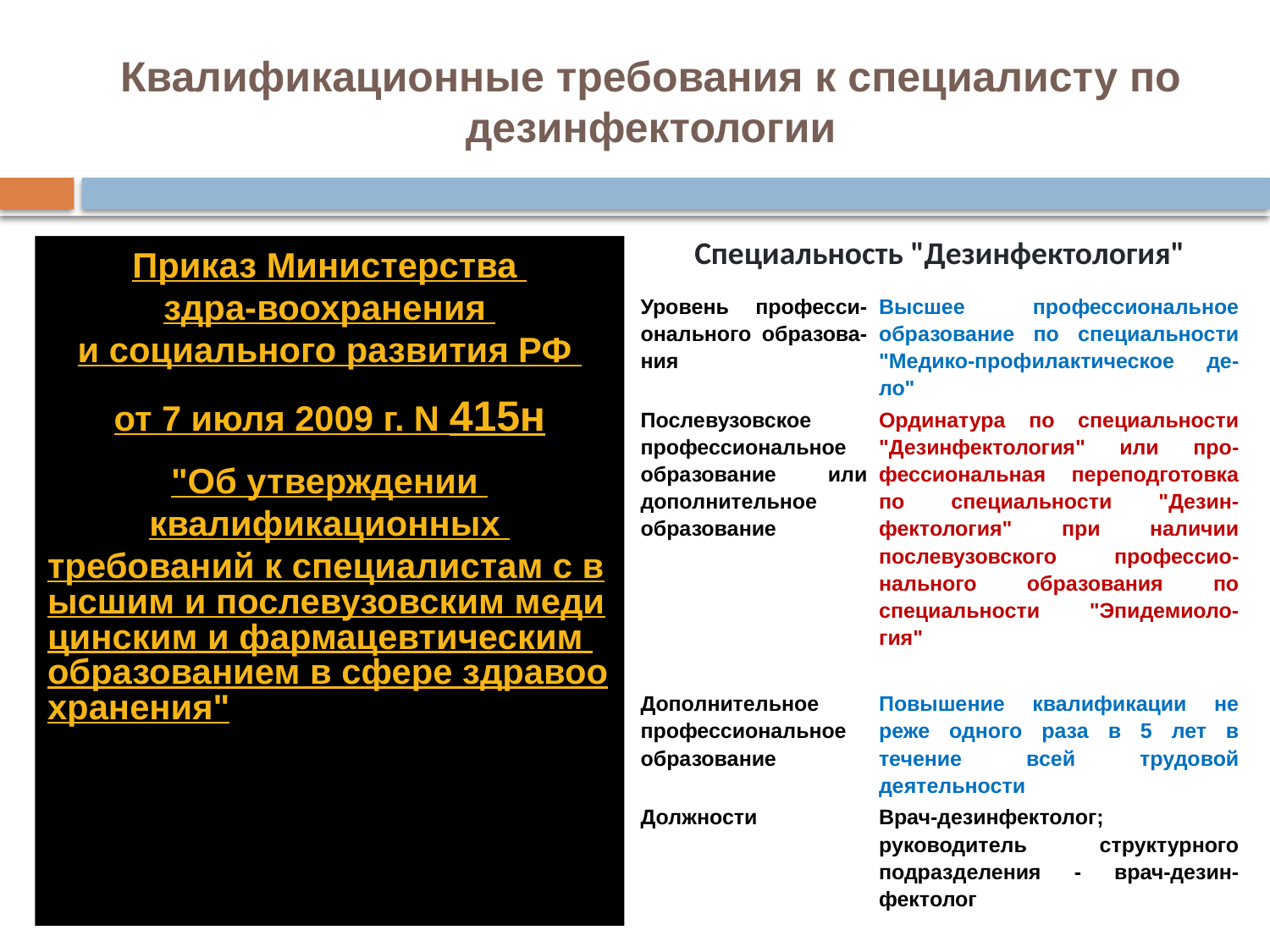

# Квалификационные требования к специалисту по дезинфектологии
| Специальность "Дезинфектология" |  |
| --- | --- |
| Уровень професси-онального образова-ния | Высшее профессиональное образование по специальности "Медико-профилактическое де-ло" |
| Послевузовское профессиональное образование или дополнительное образование | Ординатура по специальности "Дезинфектология" или про-фессиональная переподготовка по специальности "Дезин-фектология" при наличии послевузовского профессио-нального образования по специальности "Эпидемиоло-гия" |
| Дополнительное профессиональное образование | Повышение квалификации не реже одного раза в 5 лет в течение всей трудовой деятельности |
| Должности | Врач-дезинфектолог; руководитель структурного подразделения - врач-дезин-фектолог |
Приказ Министерства здра-воохранения и социального развития РФ
от 7 июля 2009 г. N 415н
"Об утверждении квалификационных требований к специалистам с высшим и послевузовским медицинским и фармацевтическим образованием в сфере здравоохранения"